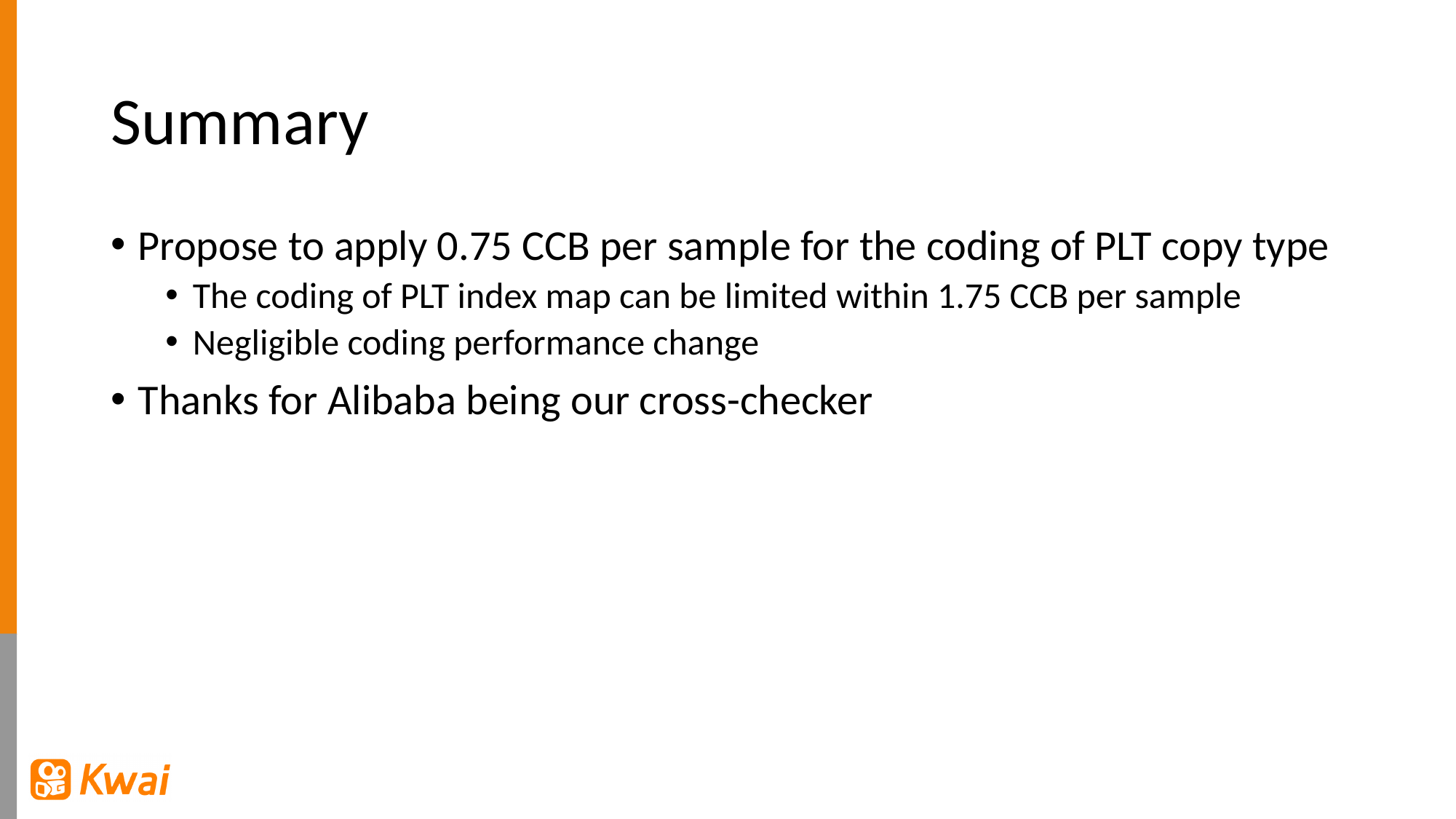

# Summary
Propose to apply 0.75 CCB per sample for the coding of PLT copy type
The coding of PLT index map can be limited within 1.75 CCB per sample
Negligible coding performance change
Thanks for Alibaba being our cross-checker